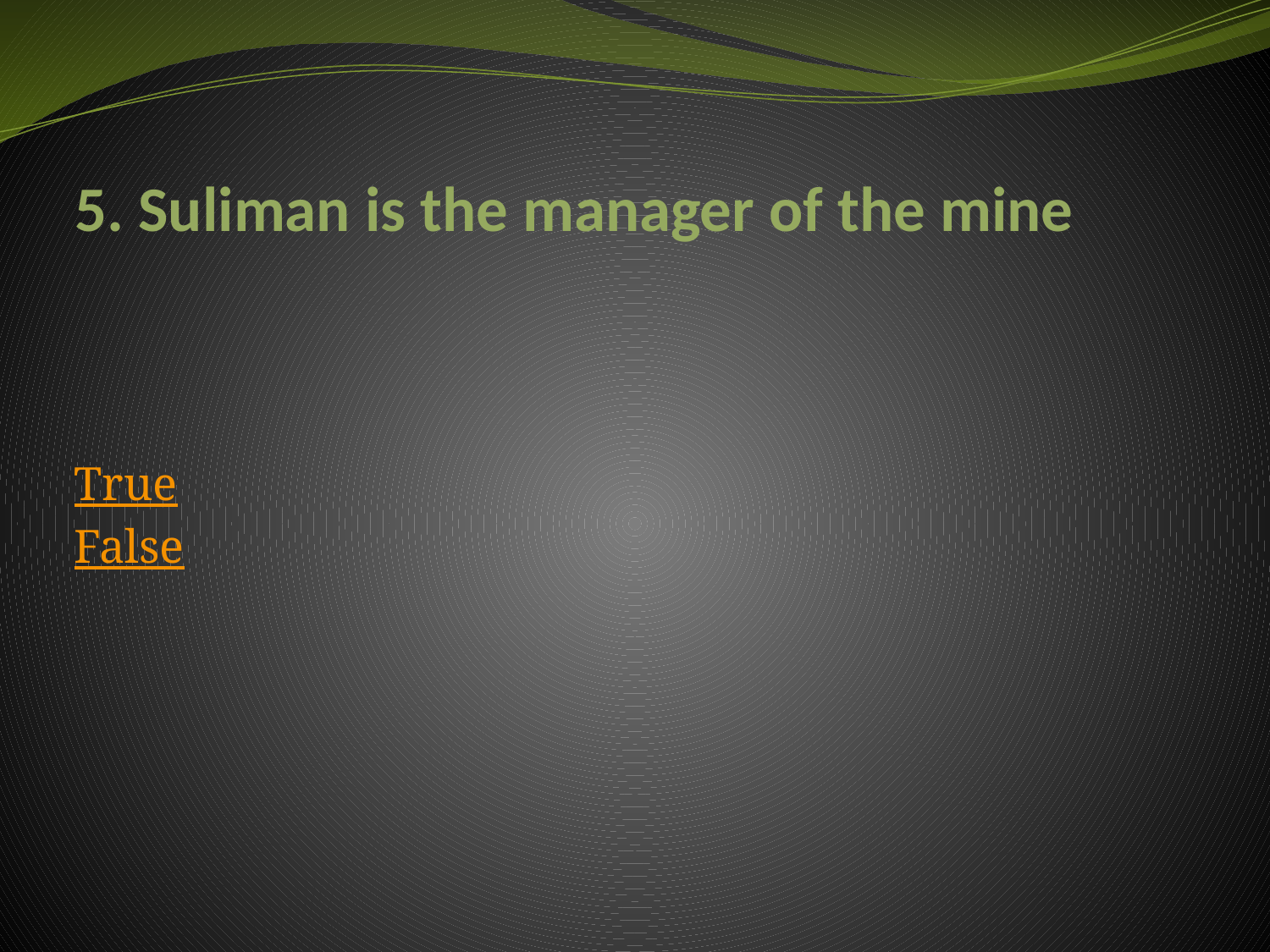

# 5. Suliman is the manager of the mine
True                                                                             False